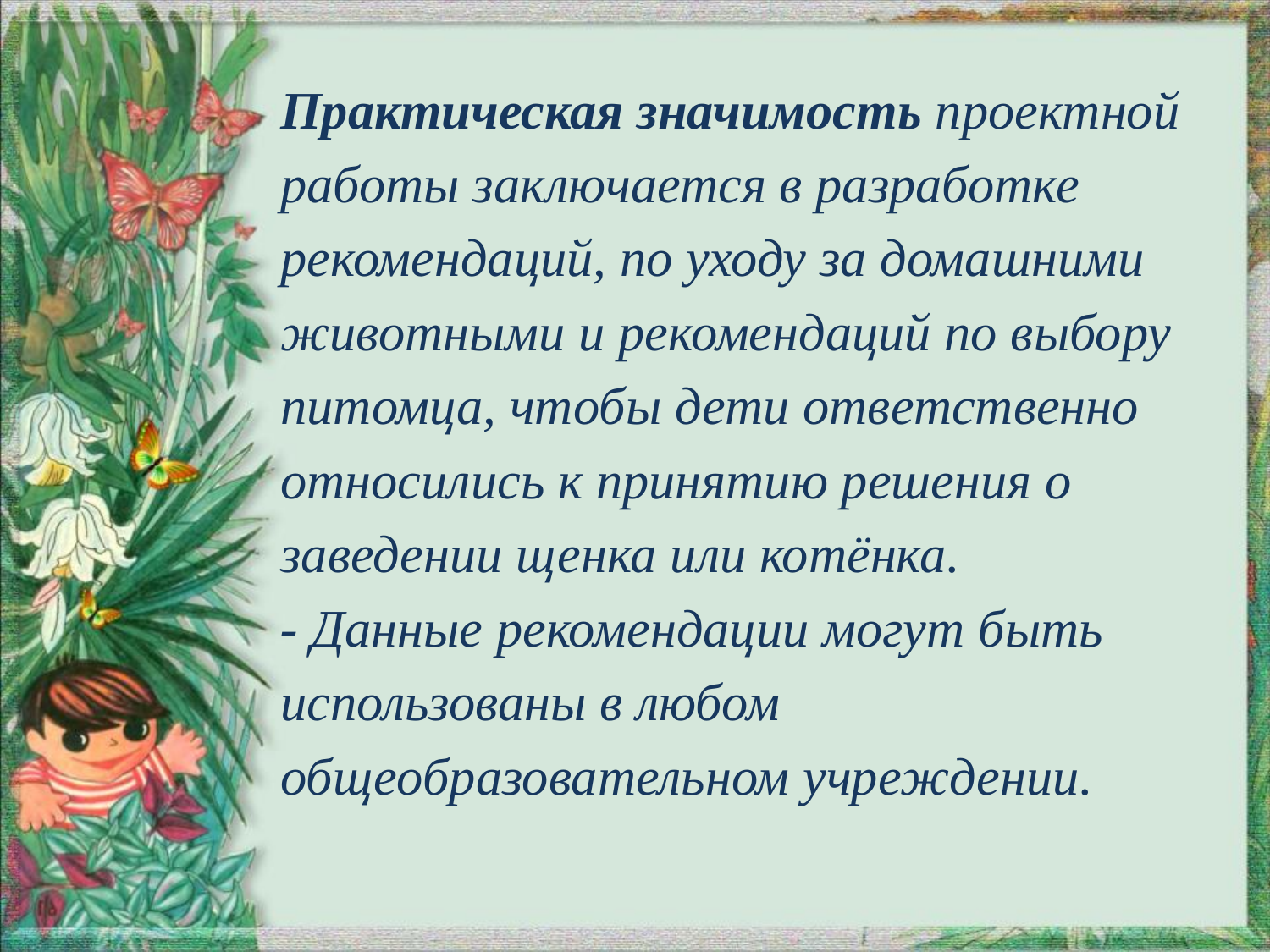

Практическая значимость проектной
работы заключается в разработке
рекомендаций, по уходу за домашними
животными и рекомендаций по выбору
питомца, чтобы дети ответственно
относились к принятию решения о
заведении щенка или котёнка.
- Данные рекомендации могут быть
использованы в любом
общеобразовательном учреждении.